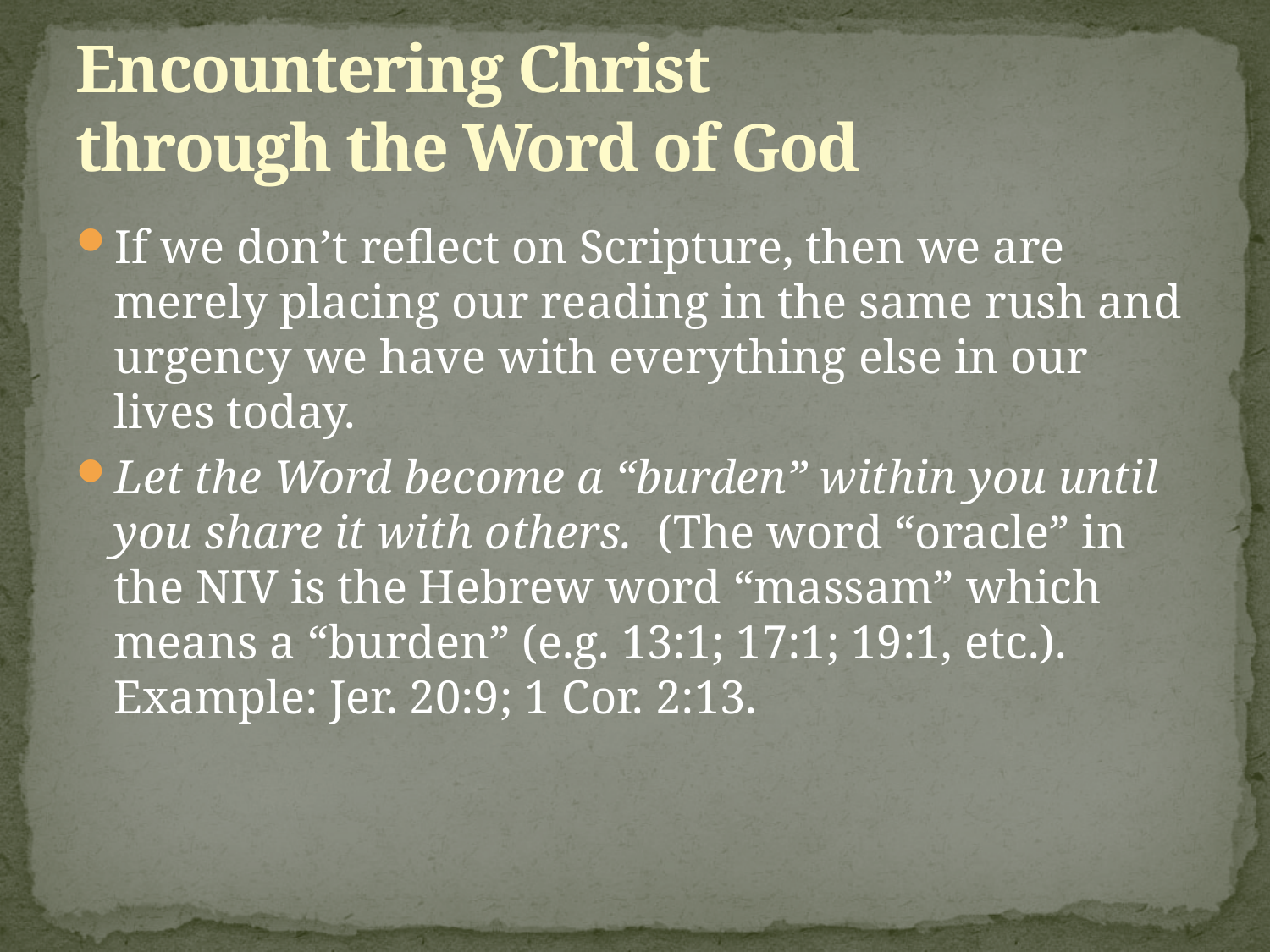

# Encountering Christ through the Word of God
If we don’t reflect on Scripture, then we are merely placing our reading in the same rush and urgency we have with everything else in our lives today.
Let the Word become a “burden” within you until you share it with others.  (The word “oracle” in the NIV is the Hebrew word “massam” which means a “burden” (e.g. 13:1; 17:1; 19:1, etc.).  Example: Jer. 20:9; 1 Cor. 2:13.